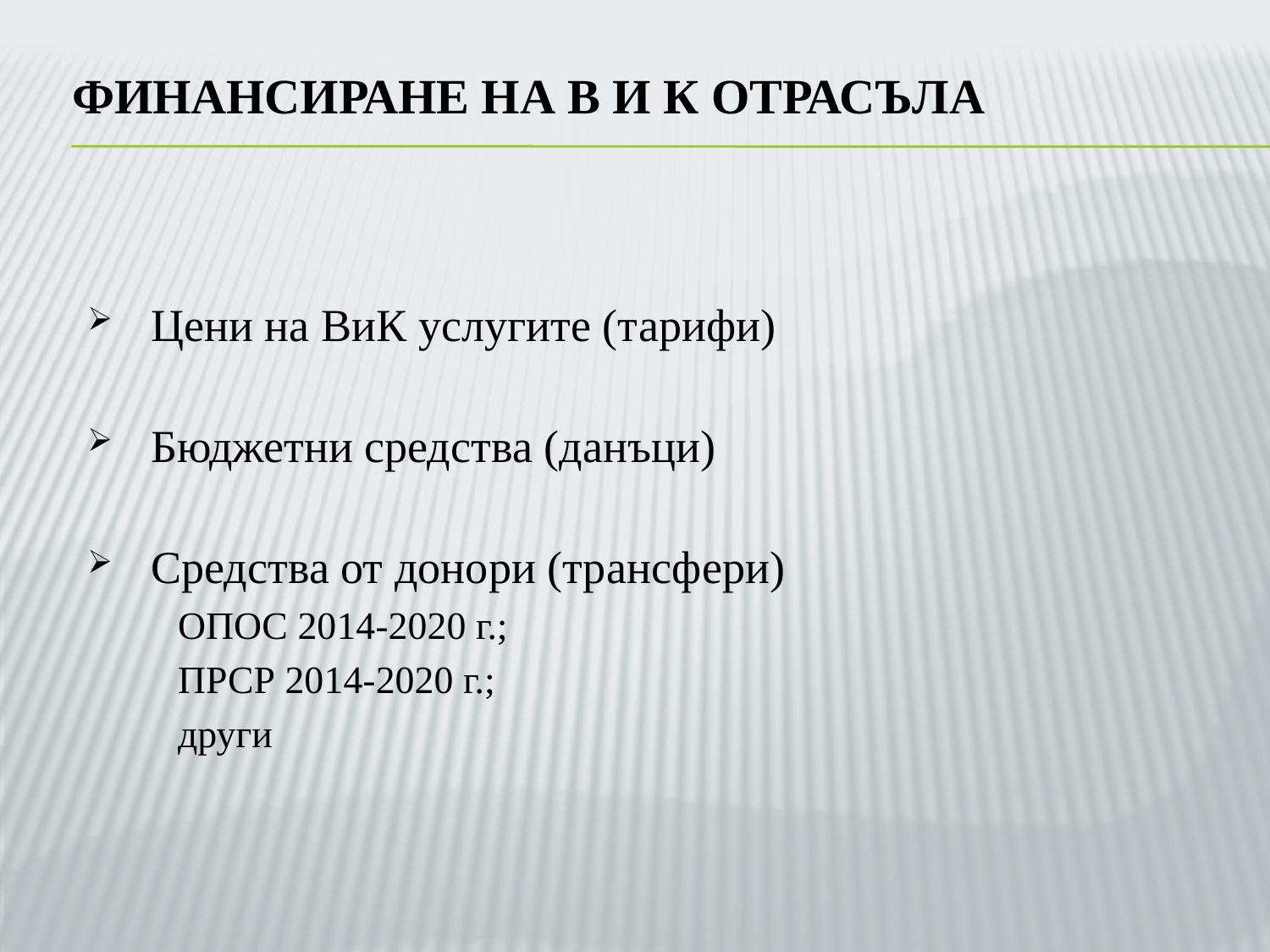

# Финансиране на В и К отрасъла

Цени на ВиК услугите (тарифи)

Бюджетни средства (данъци)

Средства от донори (трансфери)
ОПОС 2014-2020 г.;
ПРСР 2014-2020 г.;
други